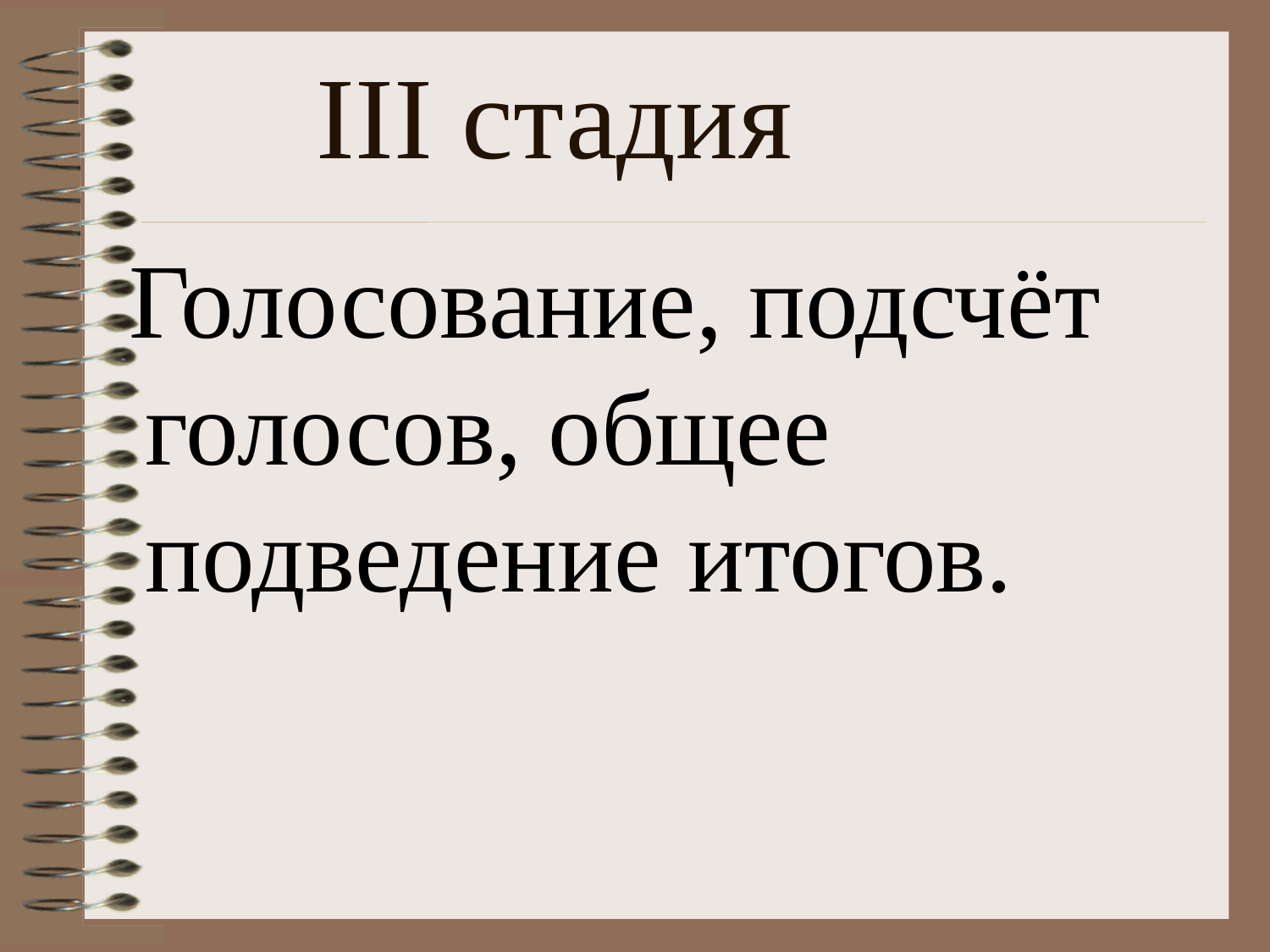

III стадия
  Голосование, подсчёт голосов, общее подведение итогов.